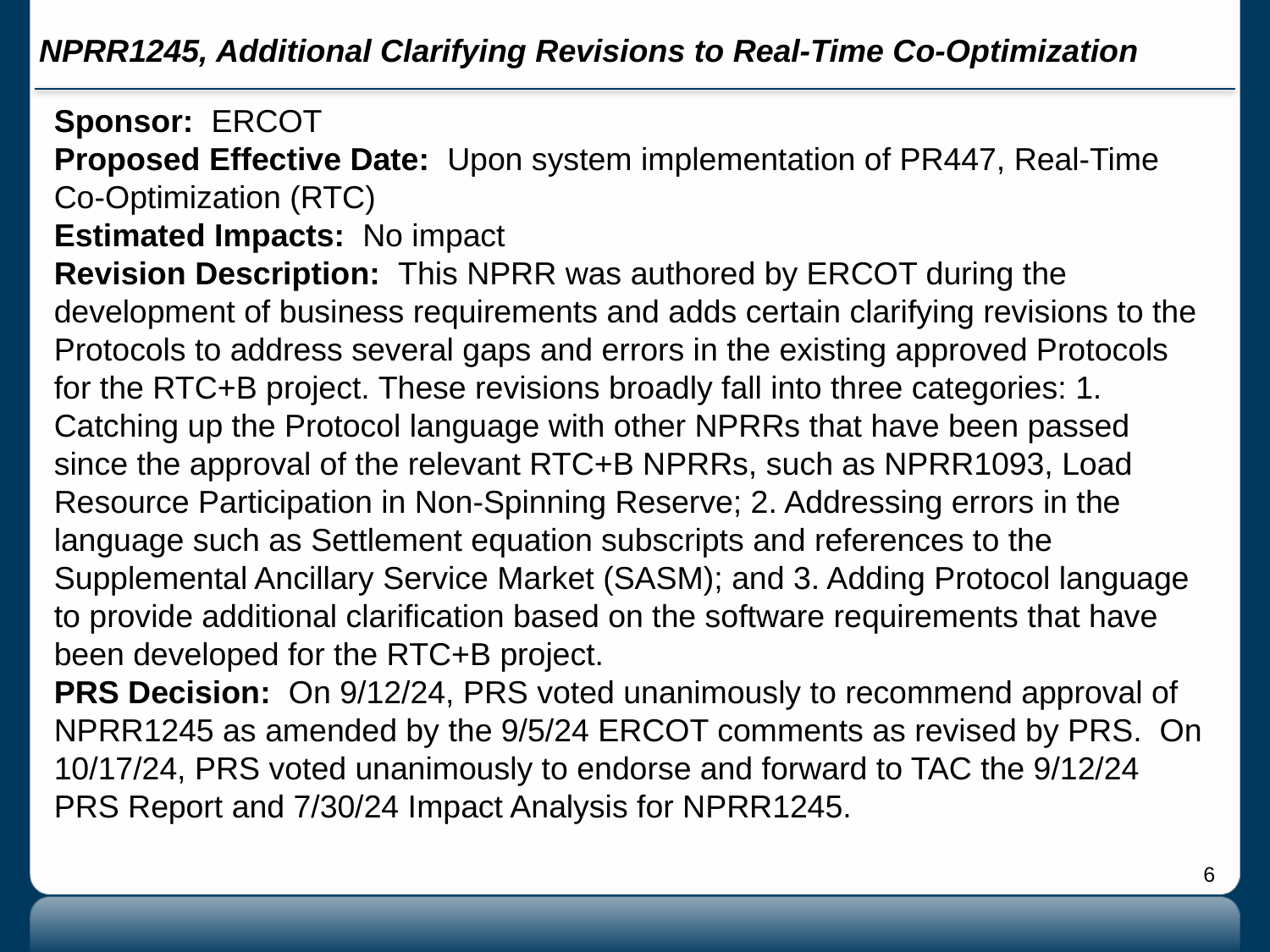

# NPRR1245, Additional Clarifying Revisions to Real-Time Co-Optimization
Sponsor:  ERCOT
Proposed Effective Date:  Upon system implementation of PR447, Real-Time Co-Optimization (RTC)
Estimated Impacts:  No impact
Revision Description:  This NPRR was authored by ERCOT during the development of business requirements and adds certain clarifying revisions to the Protocols to address several gaps and errors in the existing approved Protocols for the RTC+B project. These revisions broadly fall into three categories: 1. Catching up the Protocol language with other NPRRs that have been passed since the approval of the relevant RTC+B NPRRs, such as NPRR1093, Load Resource Participation in Non-Spinning Reserve; 2. Addressing errors in the language such as Settlement equation subscripts and references to the Supplemental Ancillary Service Market (SASM); and 3. Adding Protocol language to provide additional clarification based on the software requirements that have been developed for the RTC+B project.
PRS Decision:  On 9/12/24, PRS voted unanimously to recommend approval of NPRR1245 as amended by the 9/5/24 ERCOT comments as revised by PRS.  On 10/17/24, PRS voted unanimously to endorse and forward to TAC the 9/12/24 PRS Report and 7/30/24 Impact Analysis for NPRR1245.